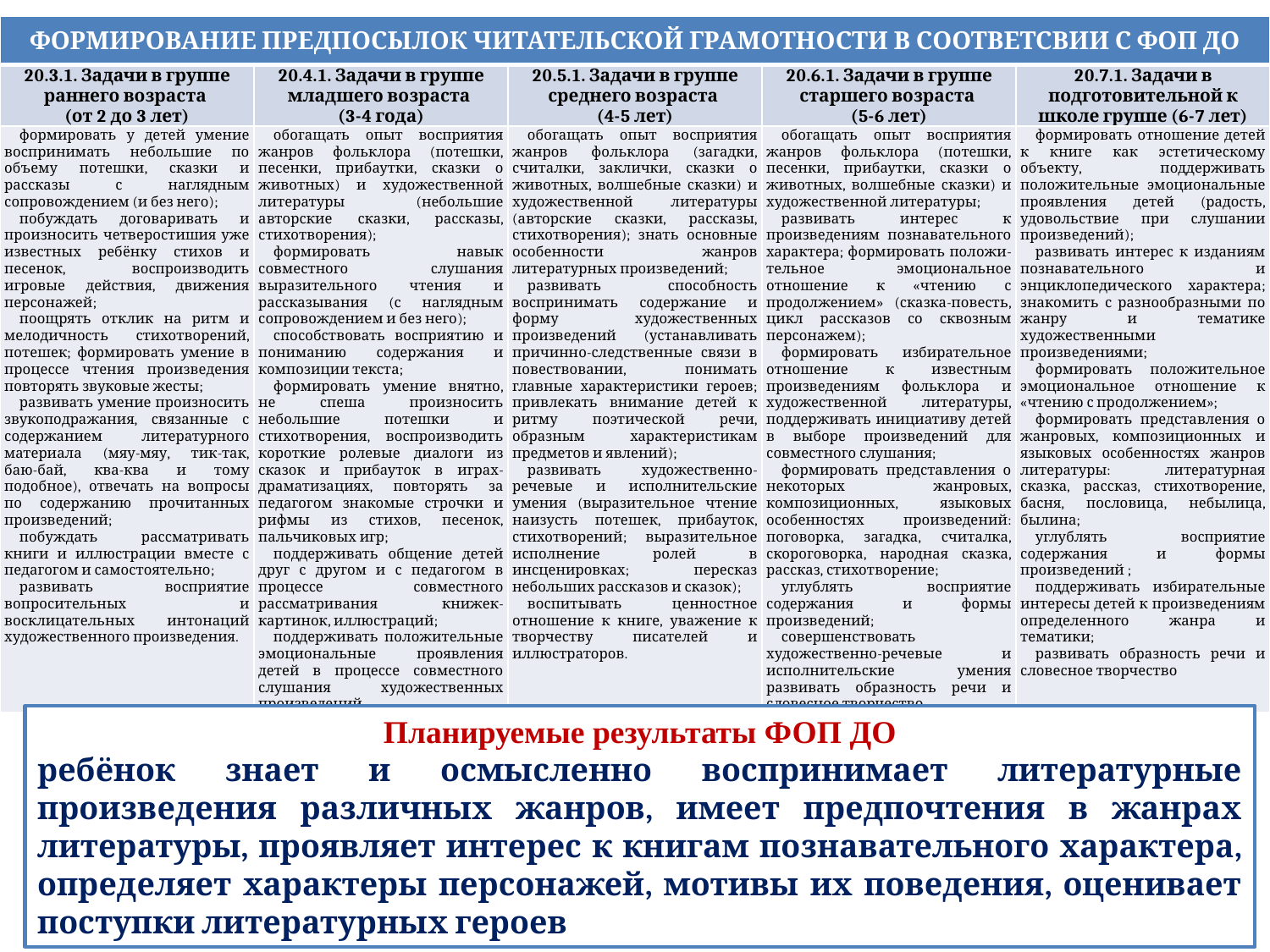

| ФОРМИРОВАНИЕ ПРЕДПОСЫЛОК ЧИТАТЕЛЬСКОЙ ГРАМОТНОСТИ В СООТВЕТСВИИ С ФОП ДО |  |  |  |  |
| --- | --- | --- | --- | --- |
| 20.3.1. Задачи в группе раннего возраста (от 2 до 3 лет) | 20.4.1. Задачи в группе младшего возраста (3-4 года) | 20.5.1. Задачи в группе среднего возраста (4-5 лет) | 20.6.1. Задачи в группе старшего возраста (5-6 лет) | 20.7.1. Задачи в подготовительной к школе группе (6-7 лет) |
| формировать у детей умение воспринимать небольшие по объему потешки, сказки и рассказы с наглядным сопровождением (и без него); побуждать договаривать и произносить четверостишия уже известных ребёнку стихов и песенок, воспроизводить игровые действия, движения персонажей; поощрять отклик на ритм и мелодичность стихотворений, потешек; формировать умение в процессе чтения произведения повторять звуковые жесты; развивать умение произносить звукоподражания, связанные с содержанием литературного материала (мяу-мяу, тик-так, баю-бай, ква-ква и тому подобное), отвечать на вопросы по содержанию прочитанных произведений; побуждать рассматривать книги и иллюстрации вместе с педагогом и самостоятельно; развивать восприятие вопросительных и восклицательных интонаций художественного произведения. | обогащать опыт восприятия жанров фольклора (потешки, песенки, прибаутки, сказки о животных) и художественной литературы (небольшие авторские сказки, рассказы, стихотворения); формировать навык совместного слушания выразительного чтения и рассказывания (с наглядным сопровождением и без него); способствовать восприятию и пониманию содержания и композиции текста; формировать умение внятно, не спеша произносить небольшие потешки и стихотворения, воспроизводить короткие ролевые диалоги из сказок и прибауток в играх-драматизациях, повторять за педагогом знакомые строчки и рифмы из стихов, песенок, пальчиковых игр; поддерживать общение детей друг с другом и с педагогом в процессе совместного рассматривания книжек-картинок, иллюстраций; поддерживать положительные эмоциональные проявления детей в процессе совместного слушания художественных произведений. | обогащать опыт восприятия жанров фольклора (загадки, считалки, заклички, сказки о животных, волшебные сказки) и художественной литературы (авторские сказки, рассказы, стихотворения); знать основные особенности жанров литературных произведений; развивать способность воспринимать содержание и форму художественных произведений (устанавливать причинно-следственные связи в повествовании, понимать главные характеристики героев; привлекать внимание детей к ритму поэтической речи, образным характеристикам предметов и явлений); развивать художественно-речевые и исполнительские умения (выразительное чтение наизусть потешек, прибауток, стихотворений; выразительное исполнение ролей в инсценировках; пересказ небольших рассказов и сказок); воспитывать ценностное отношение к книге, уважение к творчеству писателей и иллюстраторов. | обогащать опыт восприятия жанров фольклора (потешки, песенки, прибаутки, сказки о животных, волшебные сказки) и художественной литературы; развивать интерес к произведениям познавательного характера; формировать положи-тельное эмоциональное отношение к «чтению с продолжением» (сказка-повесть, цикл рассказов со сквозным персонажем); формировать избирательное отношение к известным произведениям фольклора и художественной литературы, поддерживать инициативу детей в выборе произведений для совместного слушания; формировать представления о некоторых жанровых, композиционных, языковых особенностях произведений: поговорка, загадка, считалка, скороговорка, народная сказка, рассказ, стихотворение; углублять восприятие содержания и формы произведений; совершенствовать художественно-речевые и исполнительские умения развивать образность речи и словесное творчество | формировать отношение детей к книге как эстетическому объекту, поддерживать положительные эмоциональные проявления детей (радость, удовольствие при слушании произведений); развивать интерес к изданиям познавательного и энциклопедического характера; знакомить с разнообразными по жанру и тематике художественными произведениями; формировать положительное эмоциональное отношение к «чтению с продолжением»; формировать представления о жанровых, композиционных и языковых особенностях жанров литературы: литературная сказка, рассказ, стихотворение, басня, пословица, небылица, былина; углублять восприятие содержания и формы произведений ; поддерживать избирательные интересы детей к произведениям определенного жанра и тематики; развивать образность речи и словесное творчество |
Планируемые результаты ФОП ДО
ребёнок знает и осмысленно воспринимает литературные произведения различных жанров, имеет предпочтения в жанрах литературы, проявляет интерес к книгам познавательного характера, определяет характеры персонажей, мотивы их поведения, оценивает поступки литературных героев